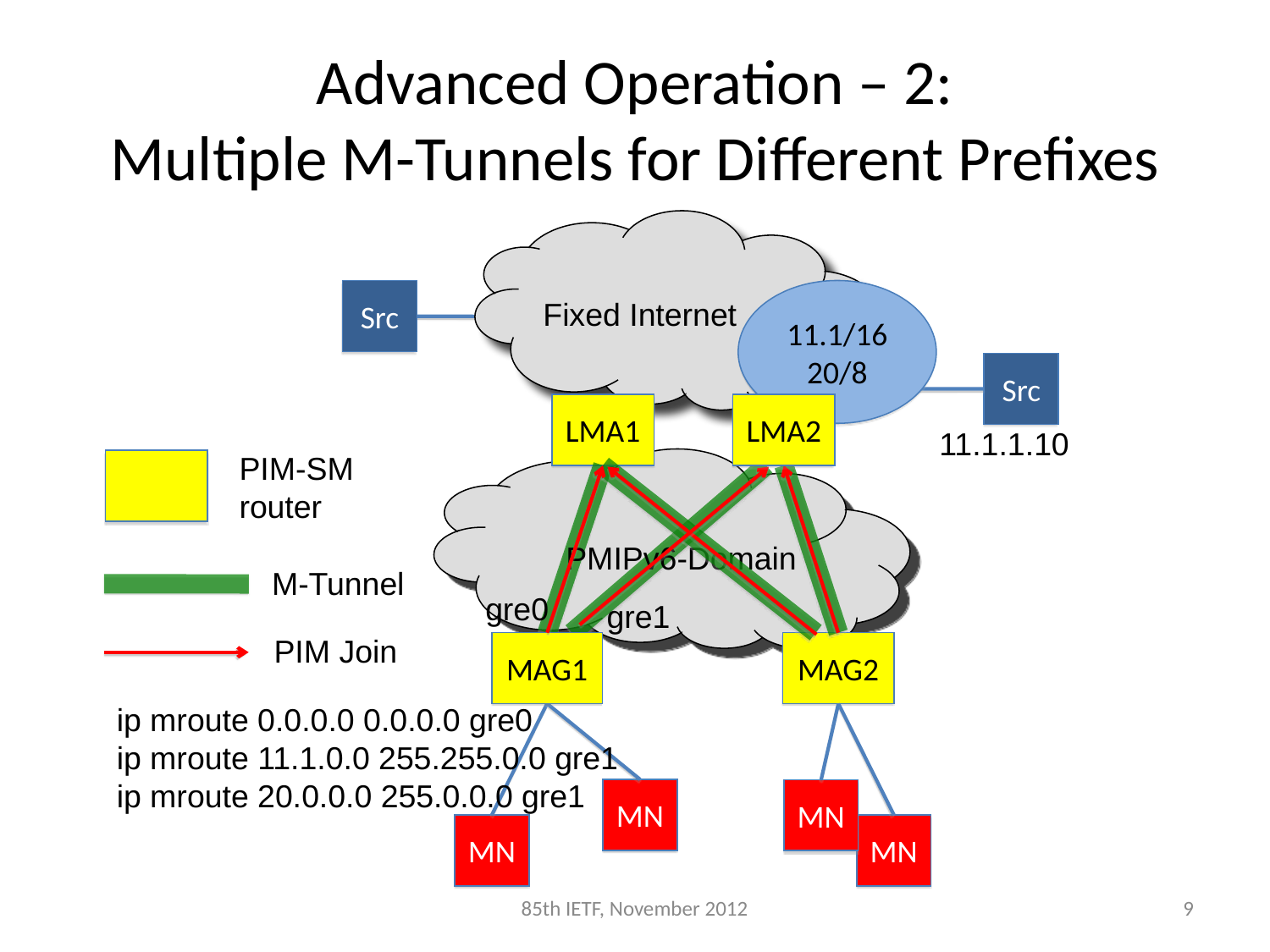

# Advanced Operation – 2: Multiple M-Tunnels for Different Prefixes

Fixed Internet
Src
11.1/16
20/8
Src
LMA1
LMA2
11.1.1.10
PIM-SM
router

PMIPv6-Domain
M-Tunnel
gre0
gre1
PIM Join
MAG1
MAG2
ip mroute 0.0.0.0 0.0.0.0 gre0
ip mroute 11.1.0.0 255.255.0.0 gre1
ip mroute 20.0.0.0 255.0.0.0 gre1
MN
MN
MN
MN
85th IETF, November 2012
9